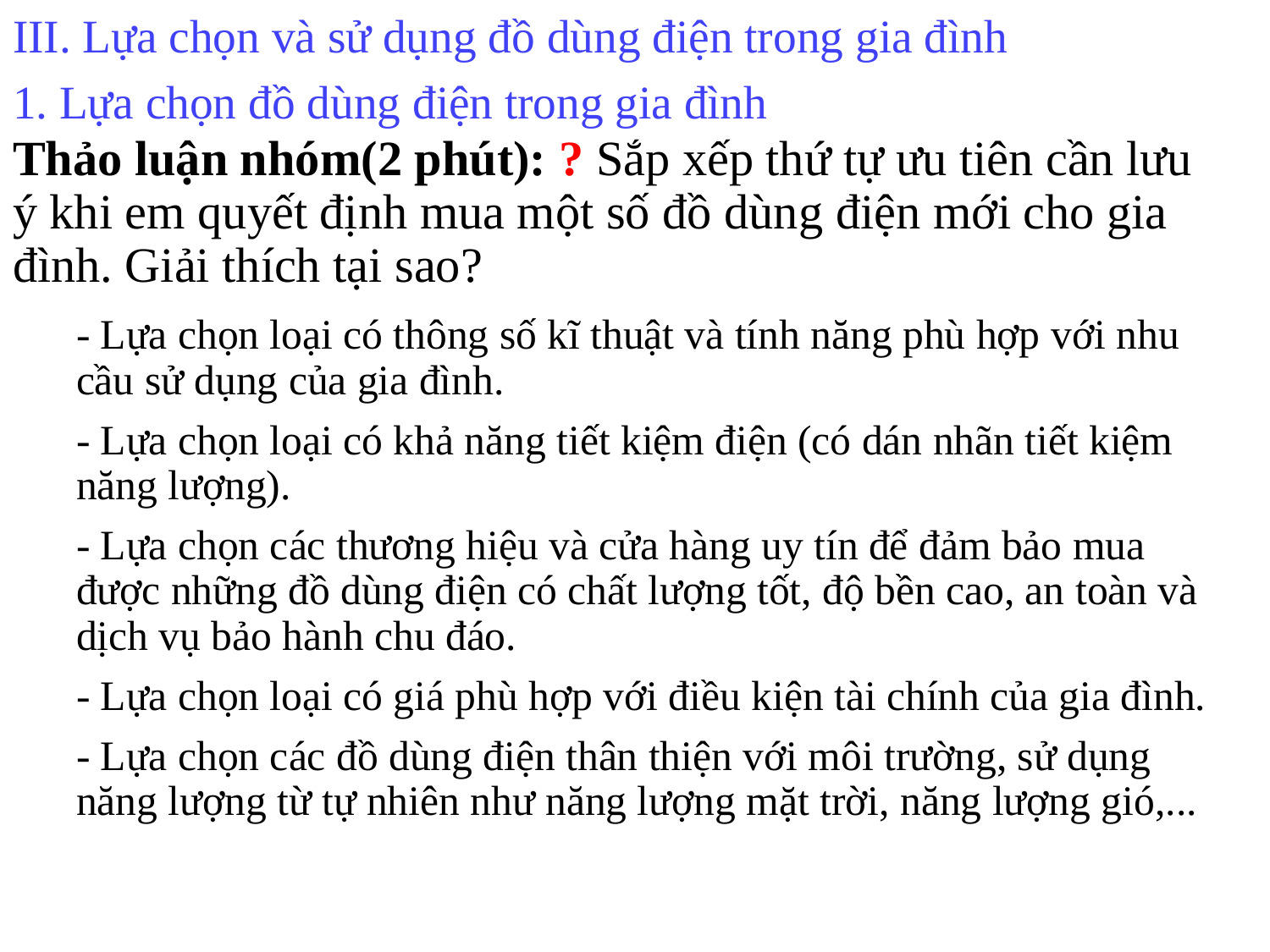

III. Lựa chọn và sử dụng đồ dùng điện trong gia đình
1. Lựa chọn đồ dùng điện trong gia đình
Thảo luận nhóm(2 phút): ? Sắp xếp thứ tự ưu tiên cần lưu ý khi em quyết định mua một số đồ dùng điện mới cho gia đình. Giải thích tại sao?

- Lựa chọn loại có thông số kĩ thuật và tính năng phù hợp với nhu cầu sử dụng của gia đình.
- Lựa chọn loại có khả năng tiết kiệm điện (có dán nhãn tiết kiệm năng lượng).
- Lựa chọn các thương hiệu và cửa hàng uy tín để đảm bảo mua được những đồ dùng điện có chất lượng tốt, độ bền cao, an toàn và dịch vụ bảo hành chu đáo.
- Lựa chọn loại có giá phù hợp với điều kiện tài chính của gia đình.
- Lựa chọn các đồ dùng điện thân thiện với môi trường, sử dụng năng lượng từ tự nhiên như năng lượng mặt trời, năng lượng gió,...